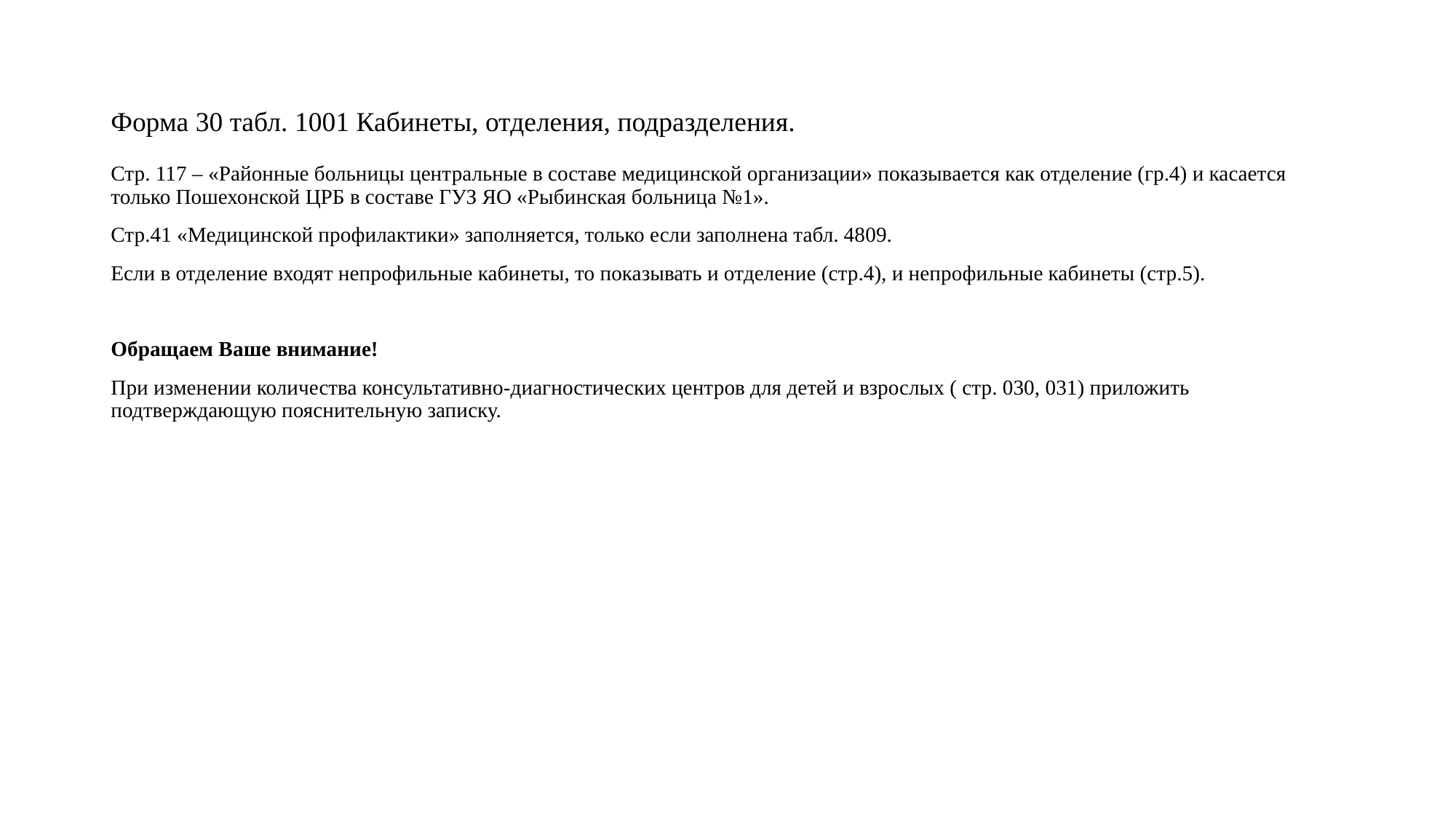

# Форма 30 табл. 1001 Кабинеты, отделения, подразделения.
Стр. 117 – «Районные больницы центральные в составе медицинской организации» показывается как отделение (гр.4) и касается только Пошехонской ЦРБ в составе ГУЗ ЯО «Рыбинская больница №1».
Стр.41 «Медицинской профилактики» заполняется, только если заполнена табл. 4809.
Если в отделение входят непрофильные кабинеты, то показывать и отделение (стр.4), и непрофильные кабинеты (стр.5).

Обращаем Ваше внимание!
При изменении количества консультативно-диагностических центров для детей и взрослых ( стр. 030, 031) приложить подтверждающую пояснительную записку.